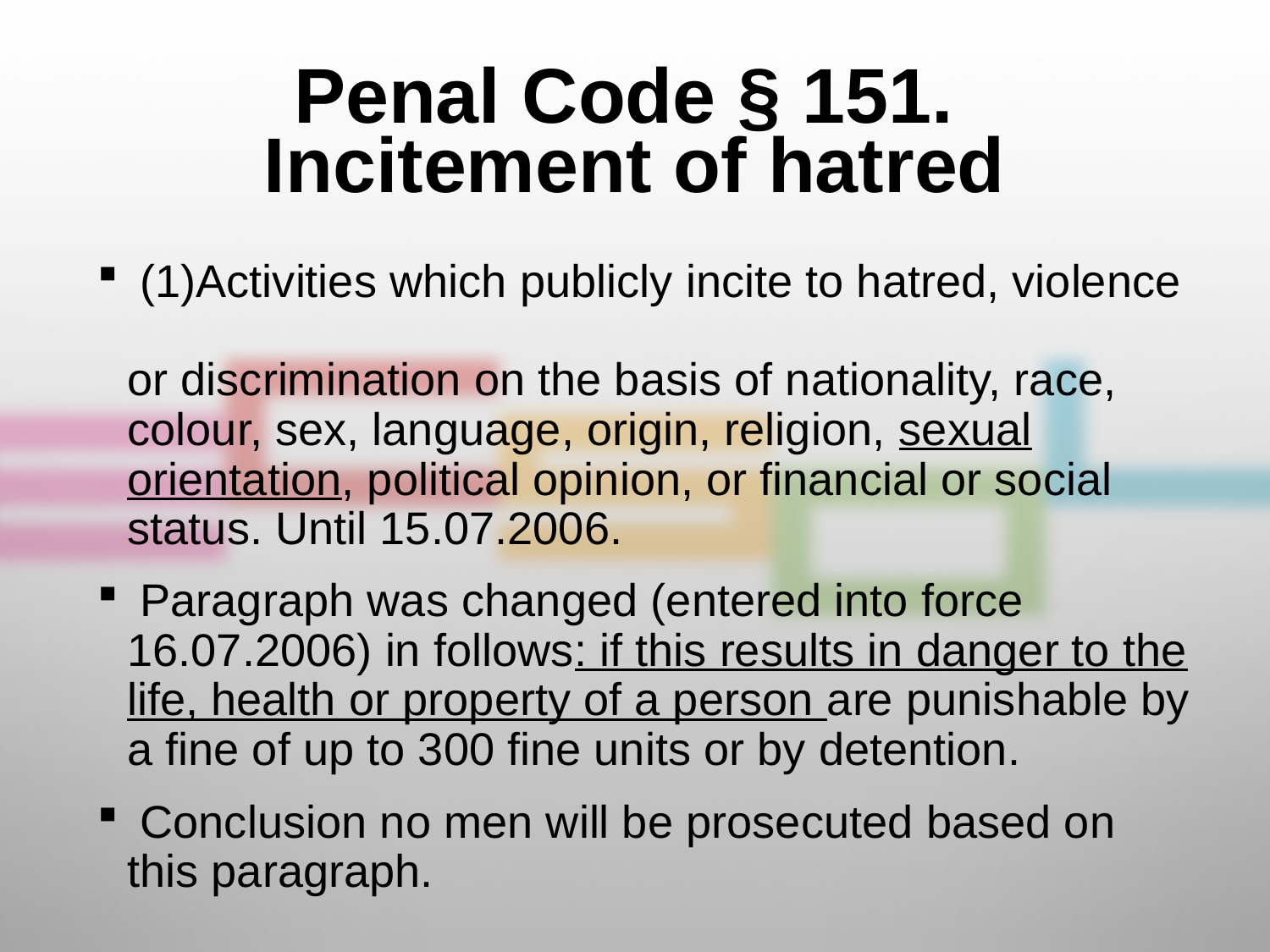

Penal Code § 151.
Incitement of hatred

 (1)Activities which publicly incite to hatred, violence
or discrimination on the basis of nationality, race, colour, sex, language, origin, religion, sexual orientation, political opinion, or financial or social status. Until 15.07.2006.
 Paragraph was changed (entered into force 16.07.2006) in follows: if this results in danger to the life, health or property of a person are punishable by a fine of up to 300 fine units or by detention.
 Conclusion no men will be prosecuted based on this paragraph.